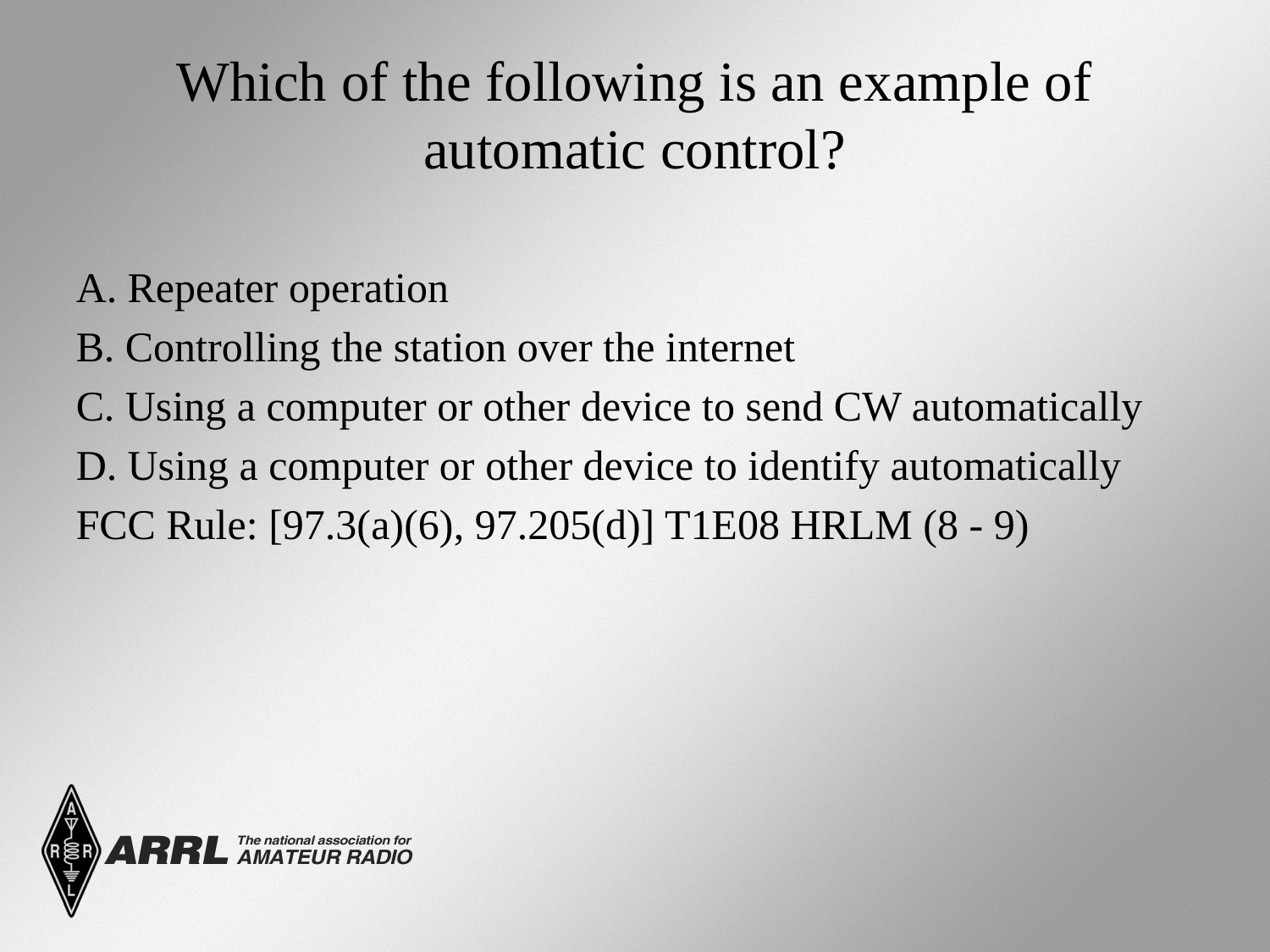

# Which of the following is an example of automatic control?
A. Repeater operation
B. Controlling the station over the internet
C. Using a computer or other device to send CW automatically
D. Using a computer or other device to identify automatically
FCC Rule: [97.3(a)(6), 97.205(d)] T1E08 HRLM (8 - 9)